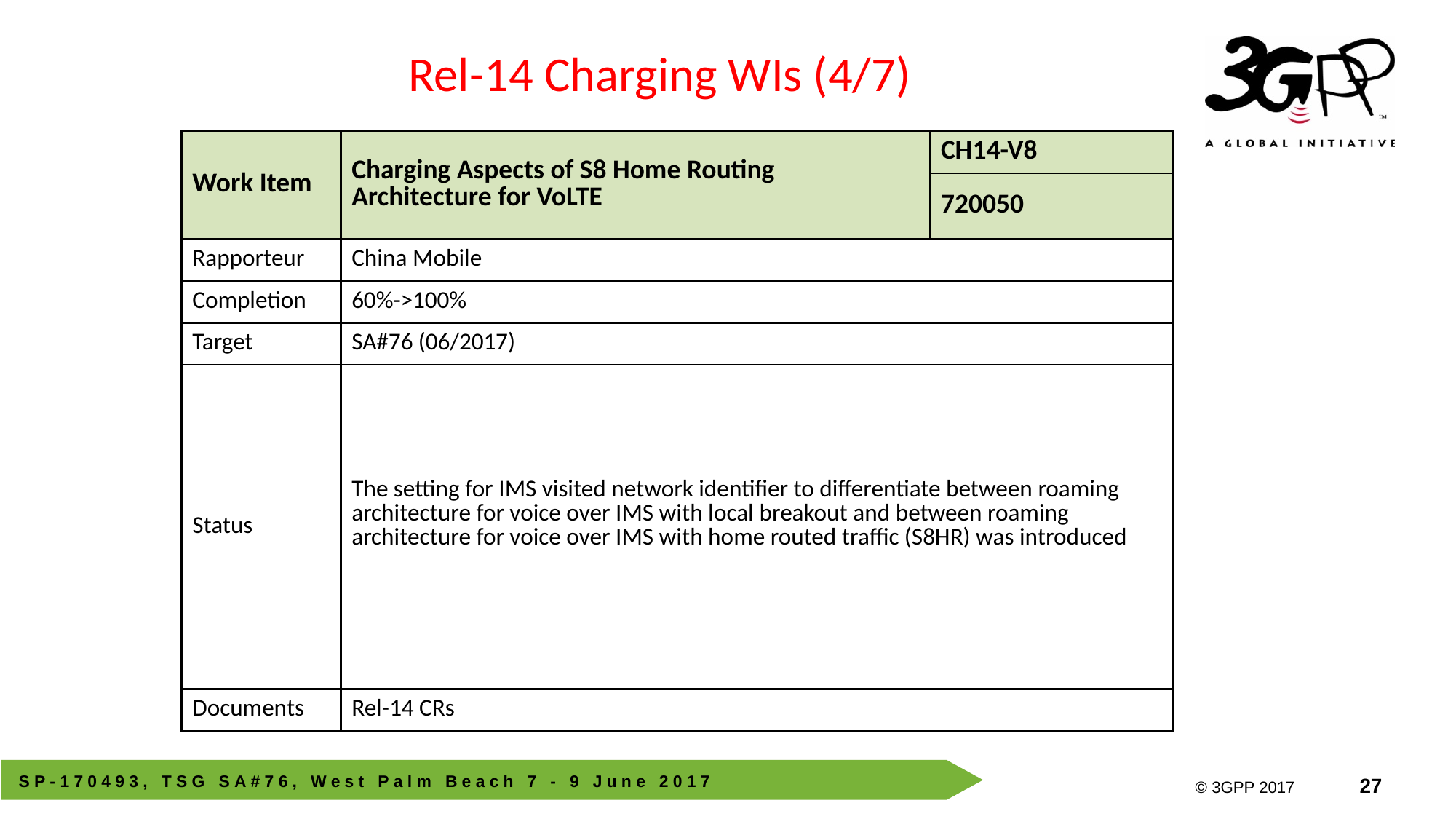

Rel-14 Charging WIs (4/7)
| Work Item | Charging Aspects of S8 Home Routing Architecture for VoLTE | CH14-V8 |
| --- | --- | --- |
|  |  | 720050 |
| Rapporteur | China Mobile |  |
| Completion | 60%->100% |  |
| Target | SA#76 (06/2017) |  |
| Status | The setting for IMS visited network identifier to differentiate between roaming architecture for voice over IMS with local breakout and between roaming architecture for voice over IMS with home routed traffic (S8HR) was introduced |  |
| Documents | Rel-14 CRs |  |